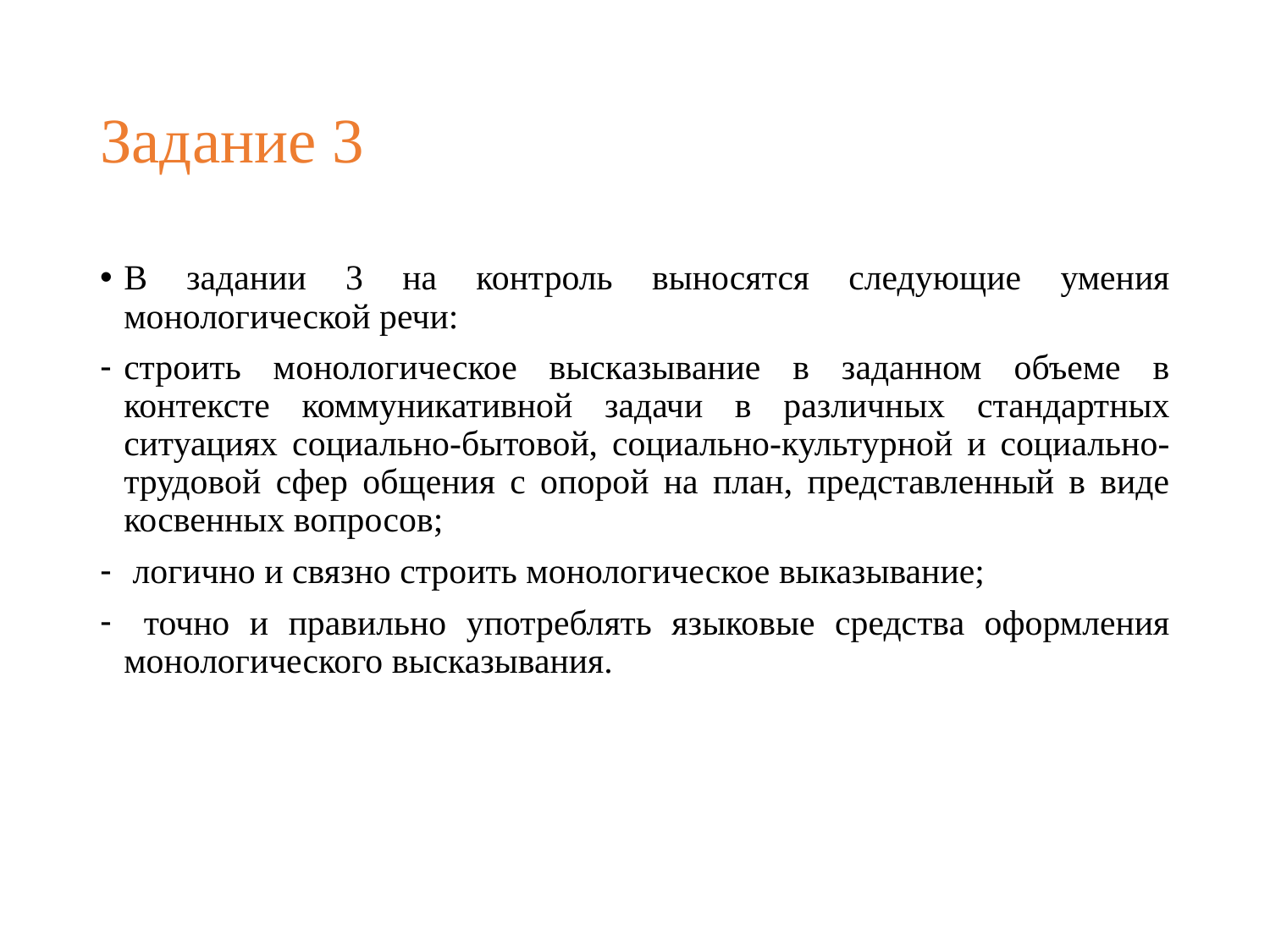

# Задание 3
В задании 3 на контроль выносятся следующие умения монологической речи:
строить монологическое высказывание в заданном объеме в контексте коммуникативной задачи в различных стандартных ситуациях социально-бытовой, социально-культурной и социально-трудовой сфер общения c опорой на план, представленный в виде косвенных вопросов;
 логично и связно строить монологическое выказывание;
 точно и правильно употреблять языковые средства оформления монологического высказывания.